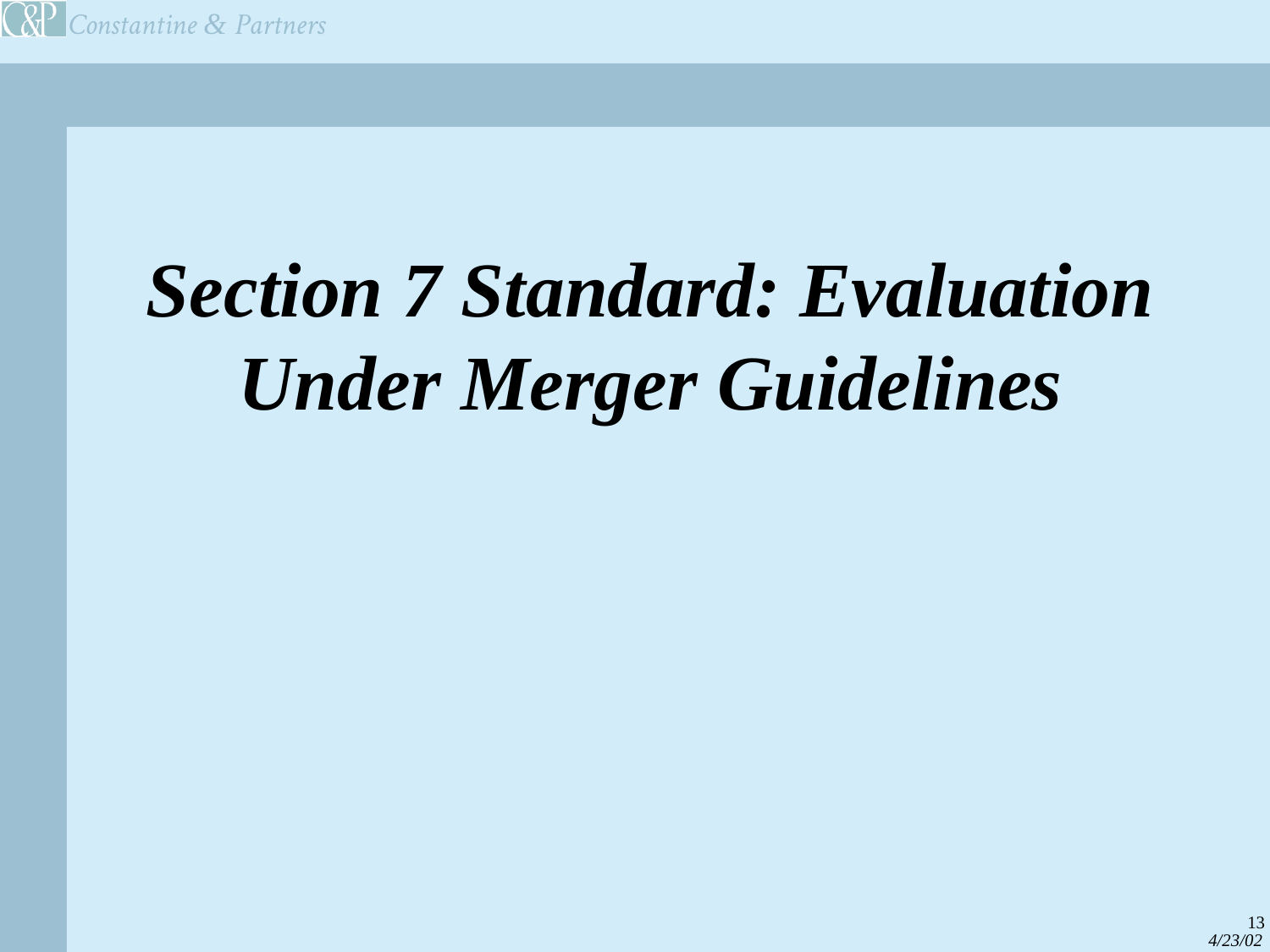

# Section 7 Standard: Evaluation Under Merger Guidelines